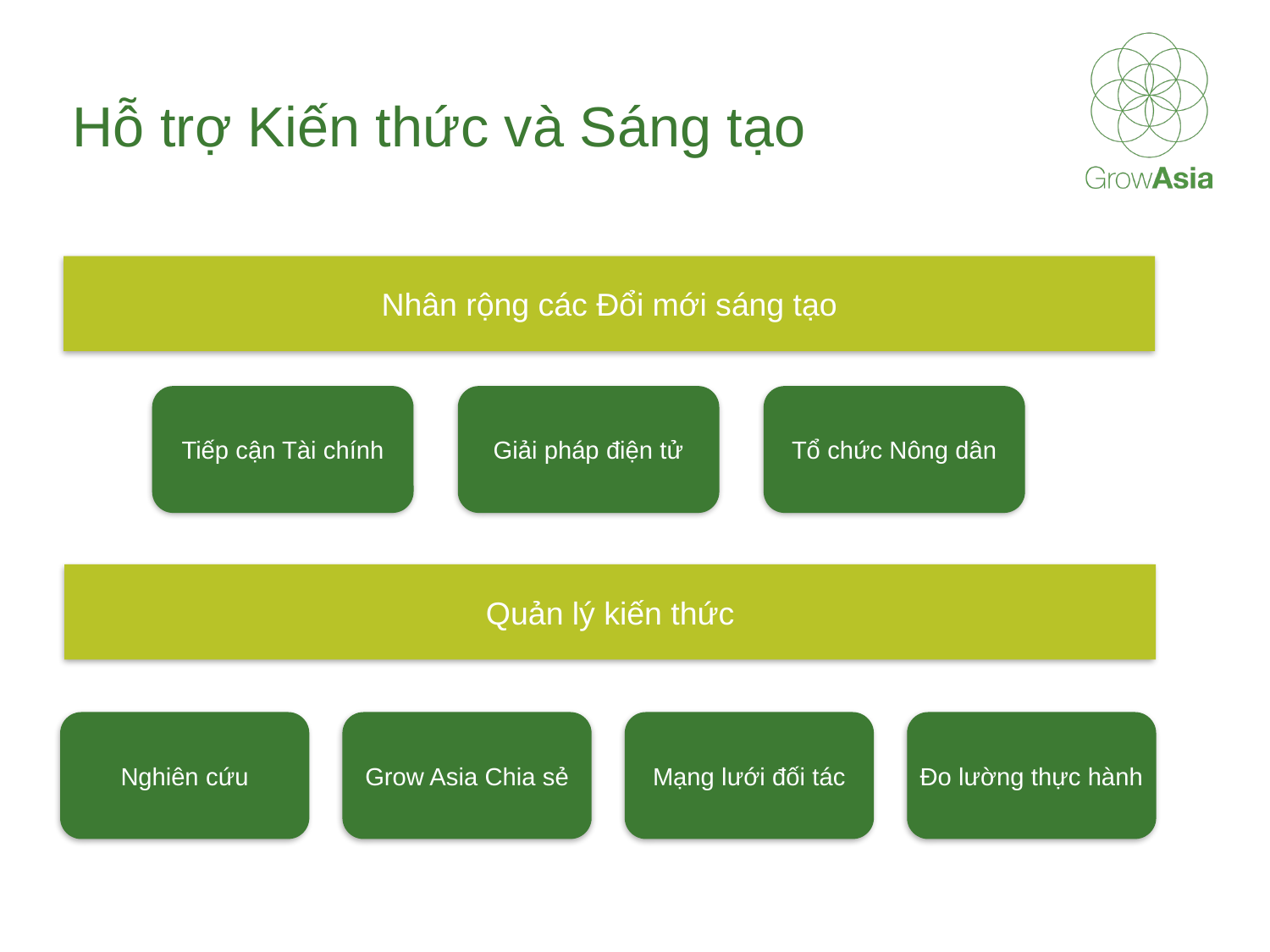

Hỗ trợ Kiến thức và Sáng tạo
Nhân rộng các Đổi mới sáng tạo
Tiếp cận Tài chính
Giải pháp điện tử
Tổ chức Nông dân
Quản lý kiến thức
Nghiên cứu
Grow Asia Chia sẻ
Mạng lưới đối tác
Đo lường thực hành